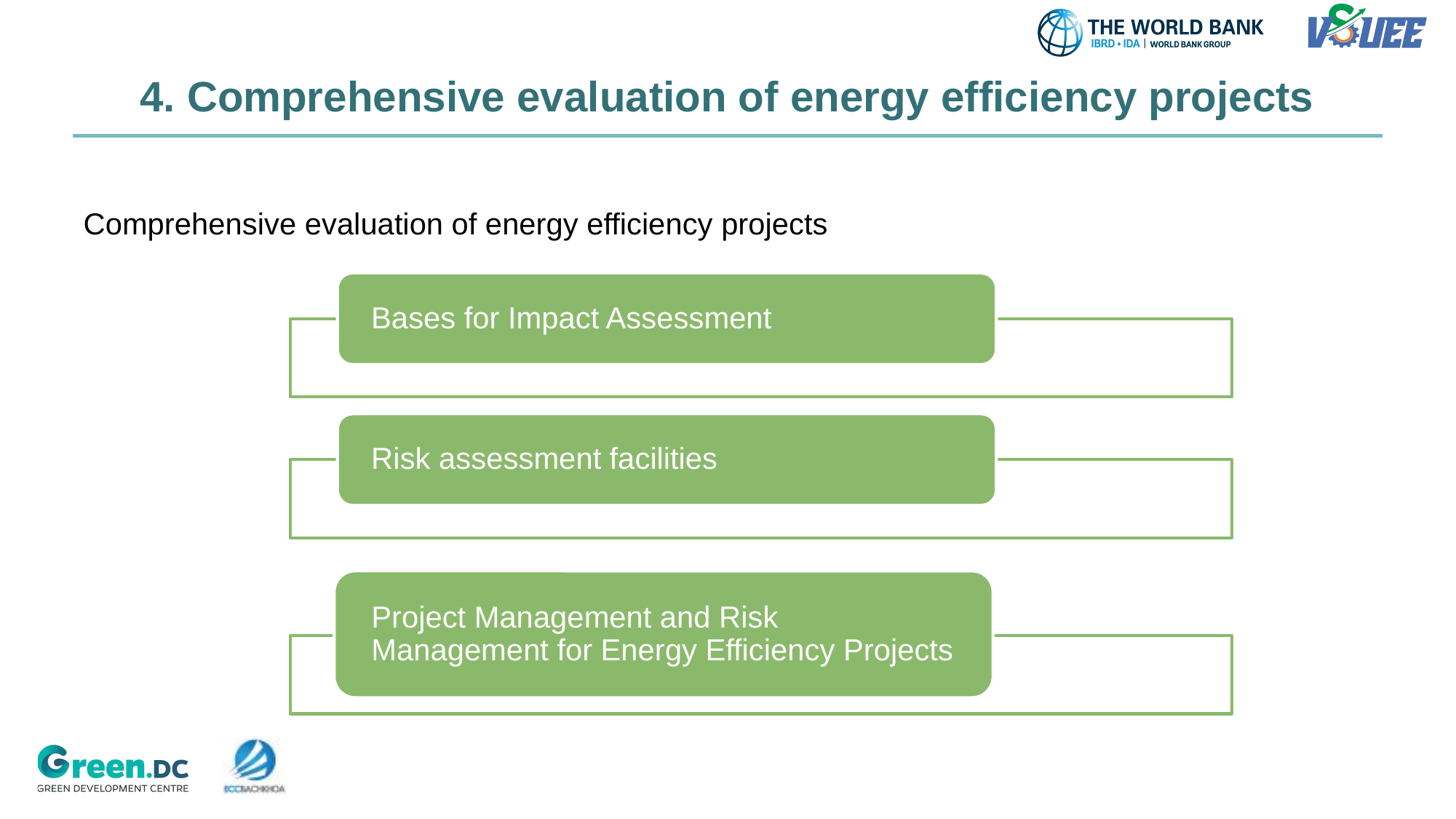

# 4. Comprehensive evaluation of energy efficiency projects
Comprehensive evaluation of energy efficiency projects
Bases for Impact Assessment
Risk assessment facilities
Project Management and Risk Management for Energy Efficiency Projects